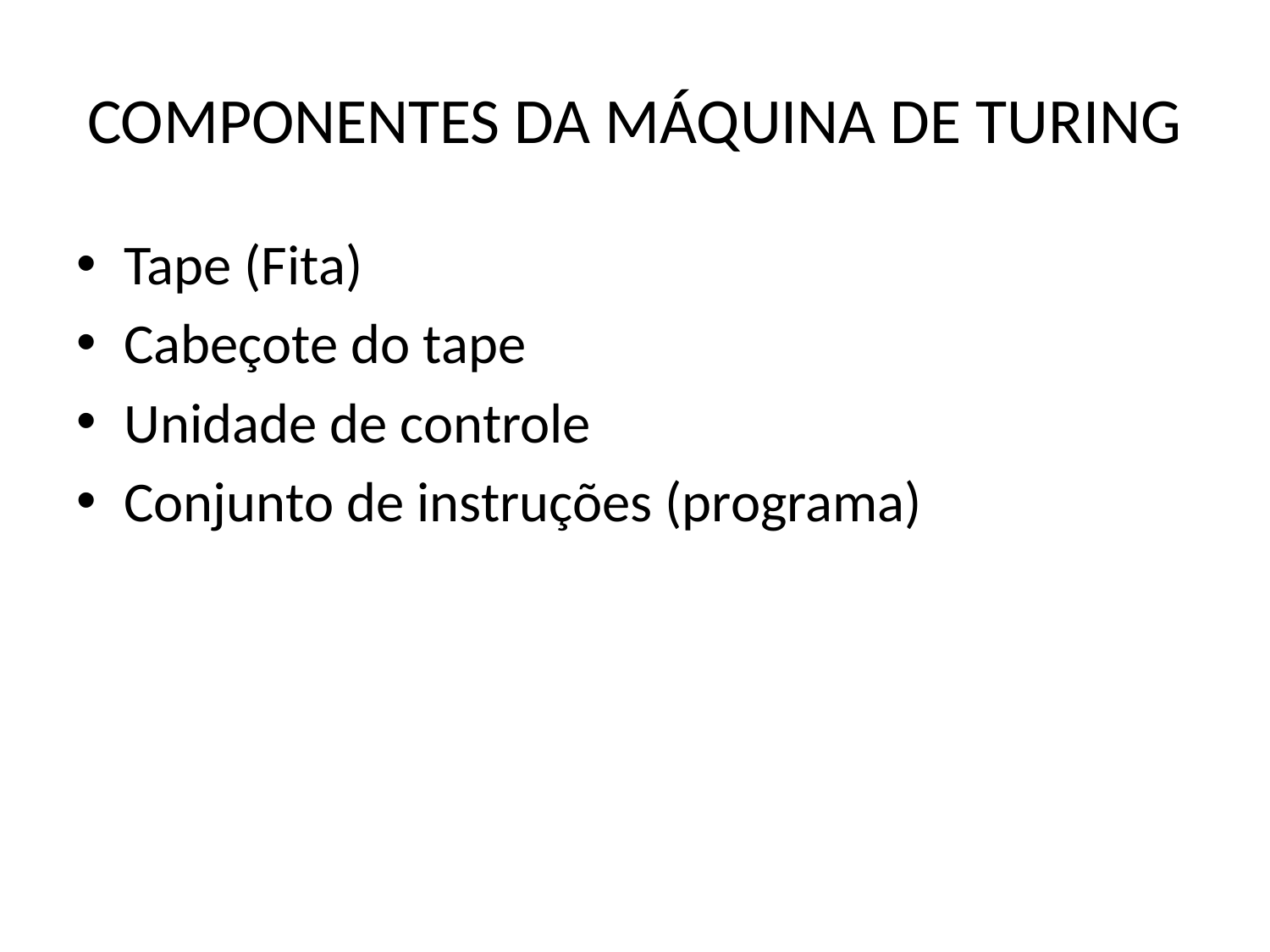

# COMPONENTES DA MÁQUINA DE TURING
Tape (Fita)
Cabeçote do tape
Unidade de controle
Conjunto de instruções (programa)